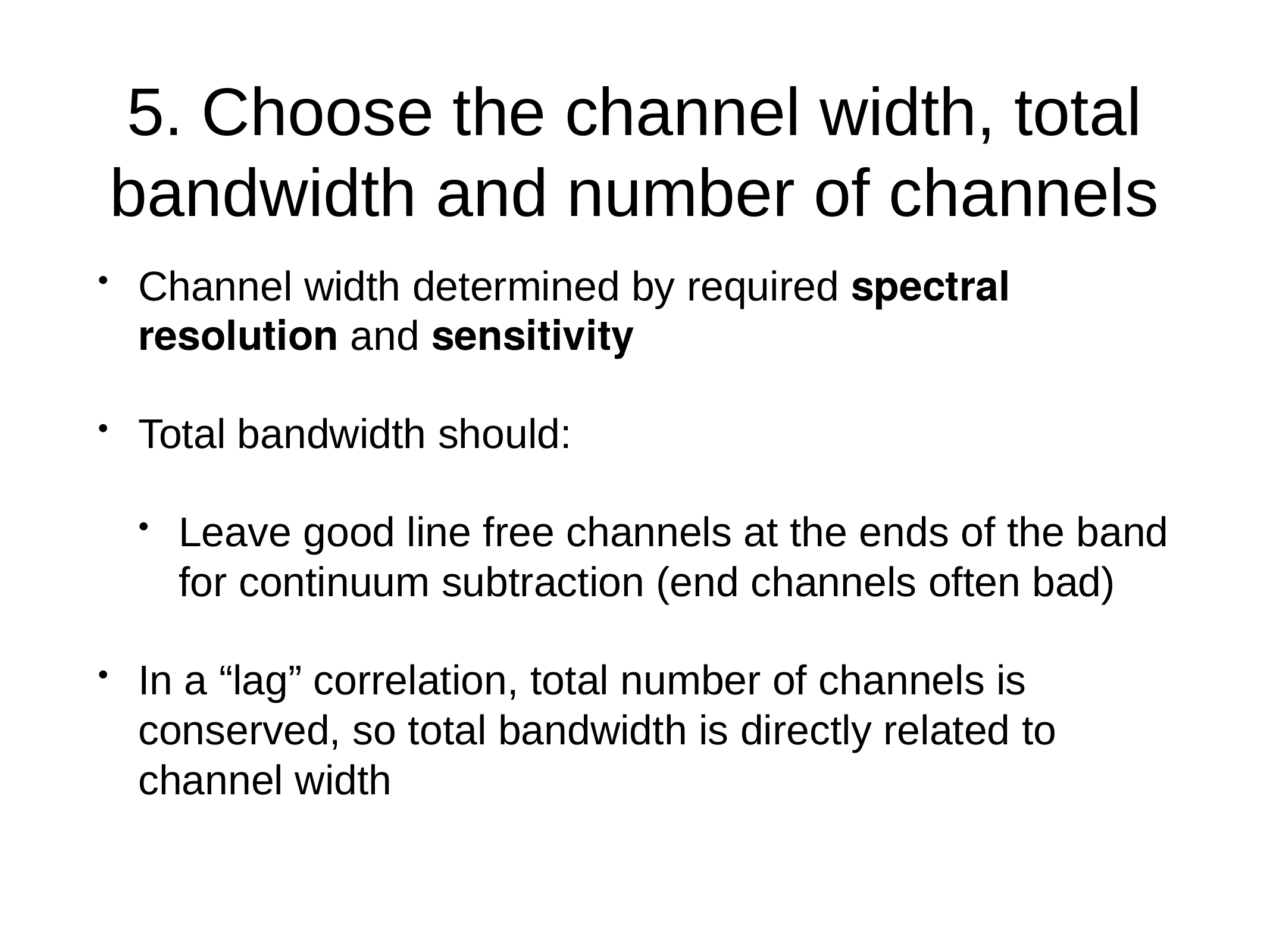

# 5. Choose the channel width, total bandwidth and number of channels
Channel width determined by required spectral resolution and sensitivity
Total bandwidth should:
Leave good line free channels at the ends of the band for continuum subtraction (end channels often bad)
In a “lag” correlation, total number of channels is conserved, so total bandwidth is directly related to channel width